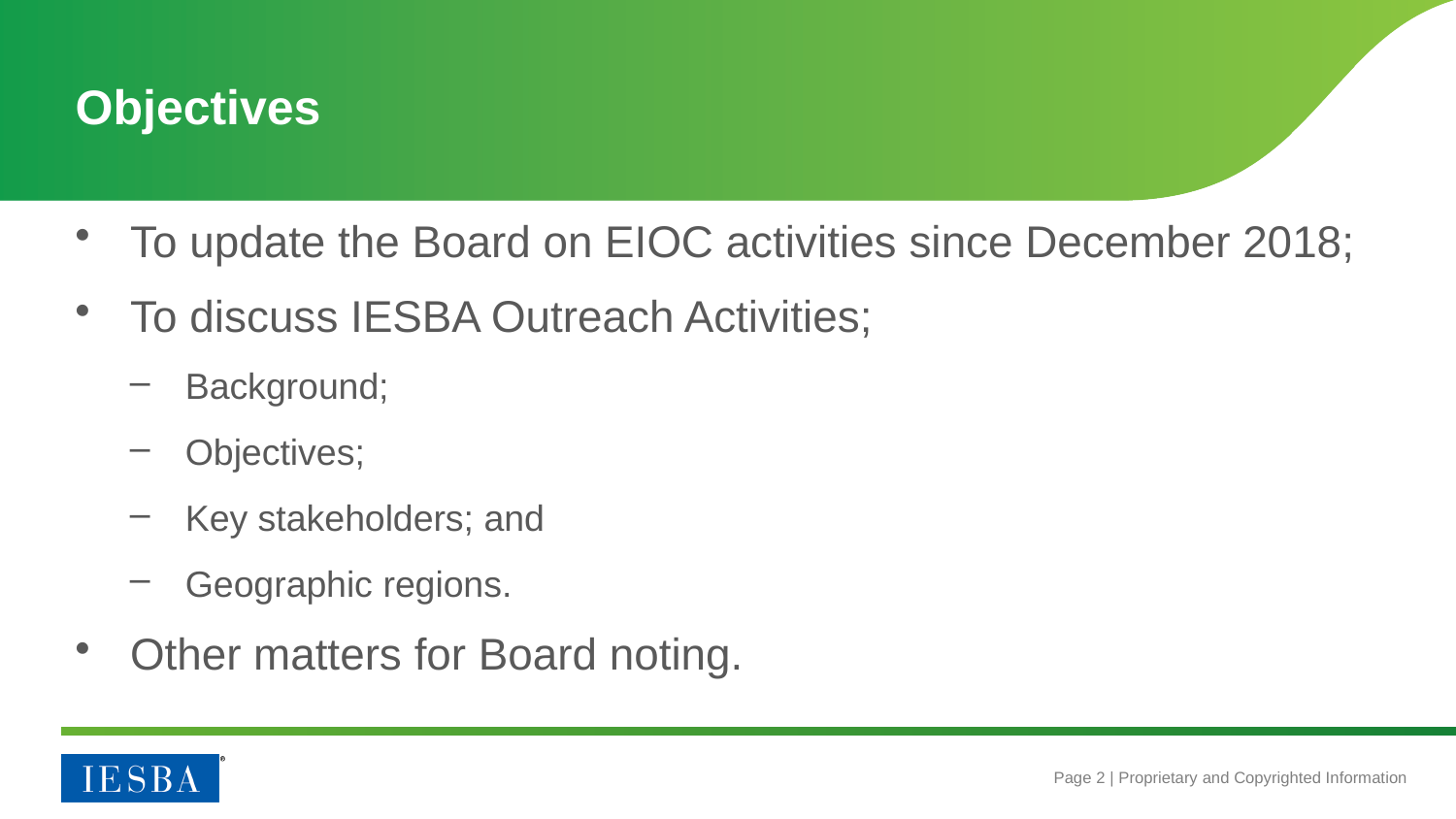

# Objectives
To update the Board on EIOC activities since December 2018;
To discuss IESBA Outreach Activities;
Background;
Objectives;
Key stakeholders; and
Geographic regions.
Other matters for Board noting.